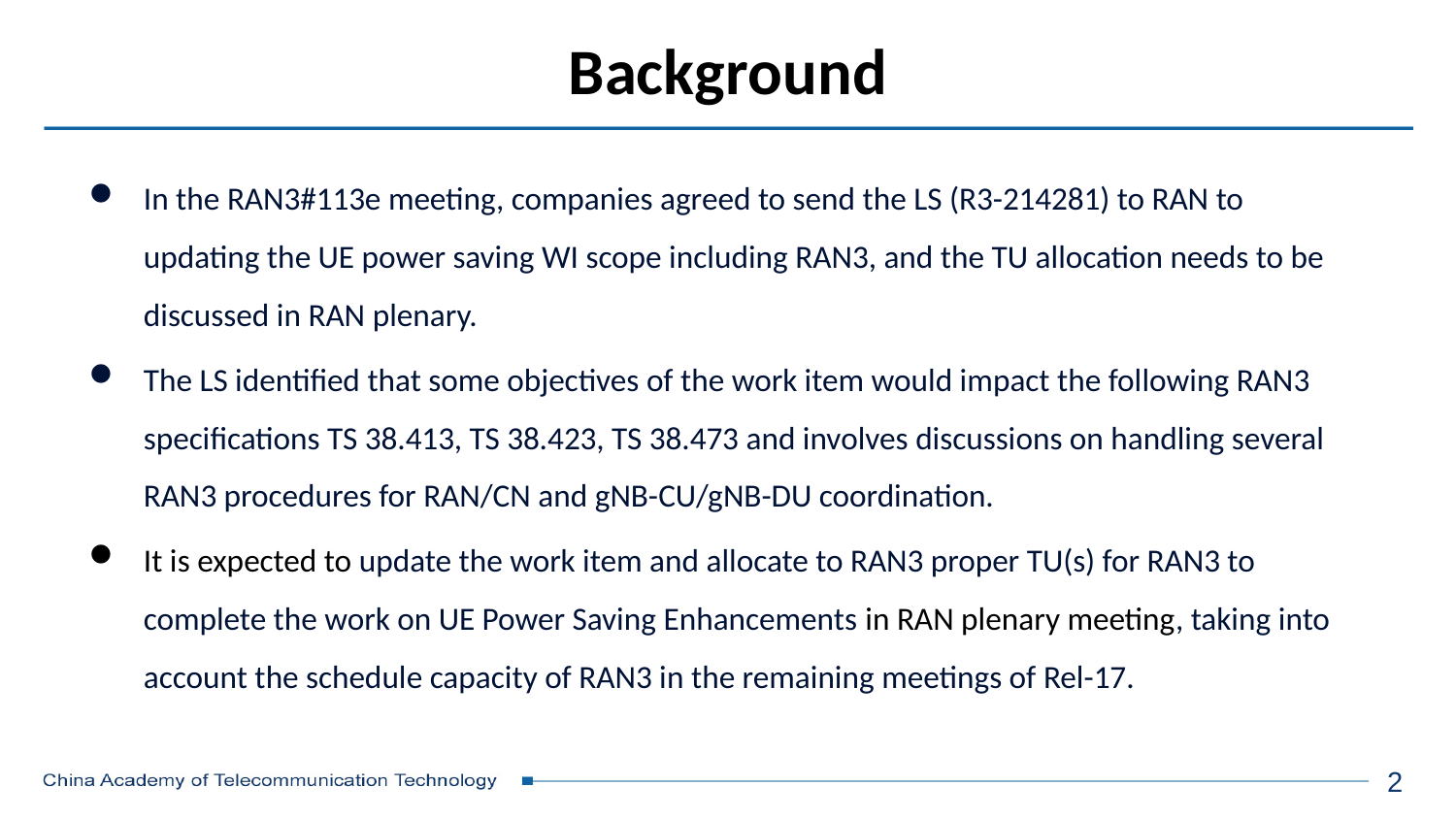

# Background
In the RAN3#113e meeting, companies agreed to send the LS (R3-214281) to RAN to  updating the UE power saving WI scope including RAN3, and the TU allocation needs to be discussed in RAN plenary.
The LS identified that some objectives of the work item would impact the following RAN3 specifications TS 38.413, TS 38.423, TS 38.473 and involves discussions on handling several RAN3 procedures for RAN/CN and gNB-CU/gNB-DU coordination.
It is expected to update the work item and allocate to RAN3 proper TU(s) for RAN3 to complete the work on UE Power Saving Enhancements in RAN plenary meeting, taking into account the schedule capacity of RAN3 in the remaining meetings of Rel-17.
2